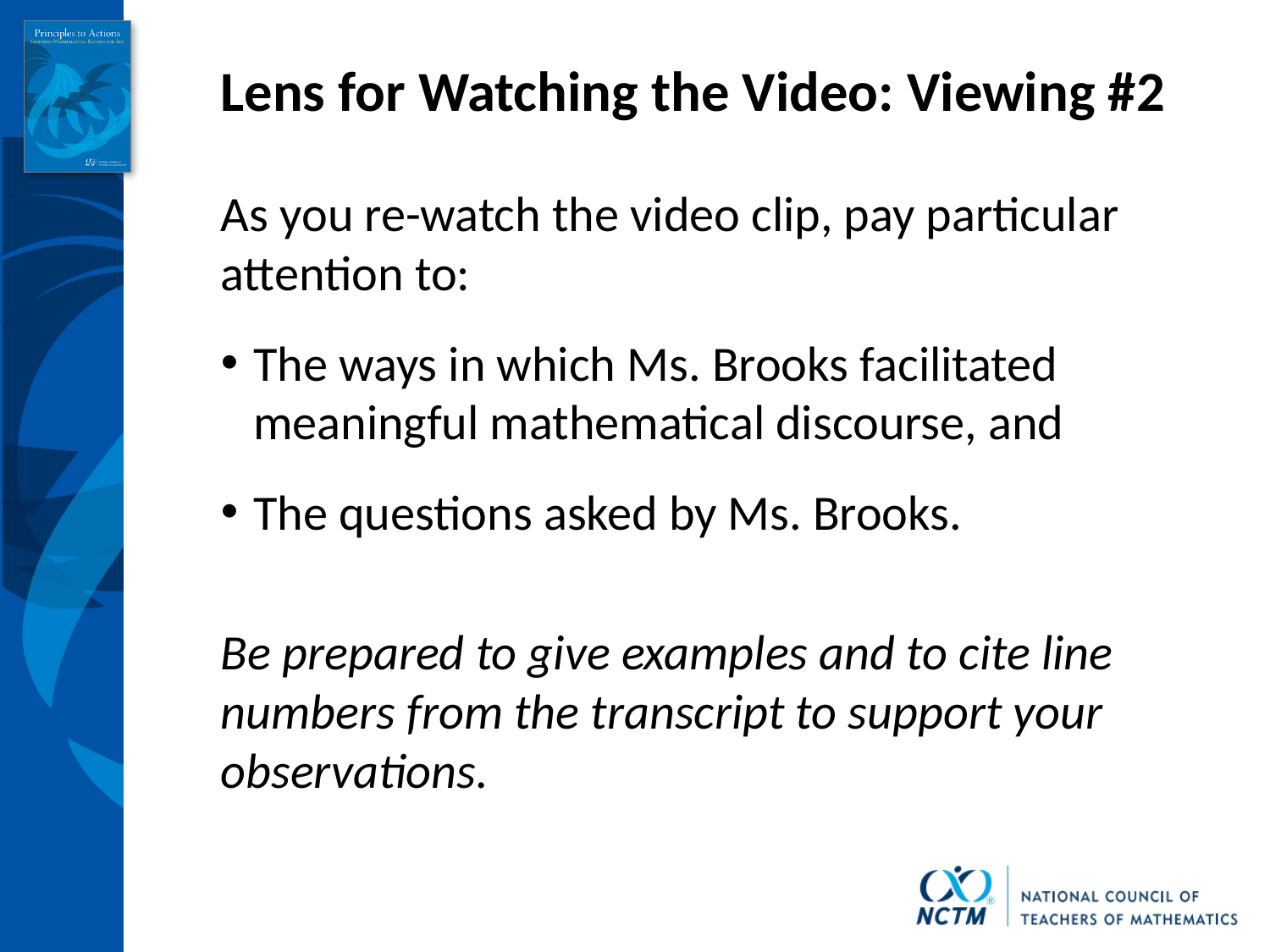

# Lens for Watching the Video: Viewing #2
As you re-watch the video clip, pay particular attention to:
The ways in which Ms. Brooks facilitated meaningful mathematical discourse, and
The questions asked by Ms. Brooks.

Be prepared to give examples and to cite line numbers from the transcript to support your observations.